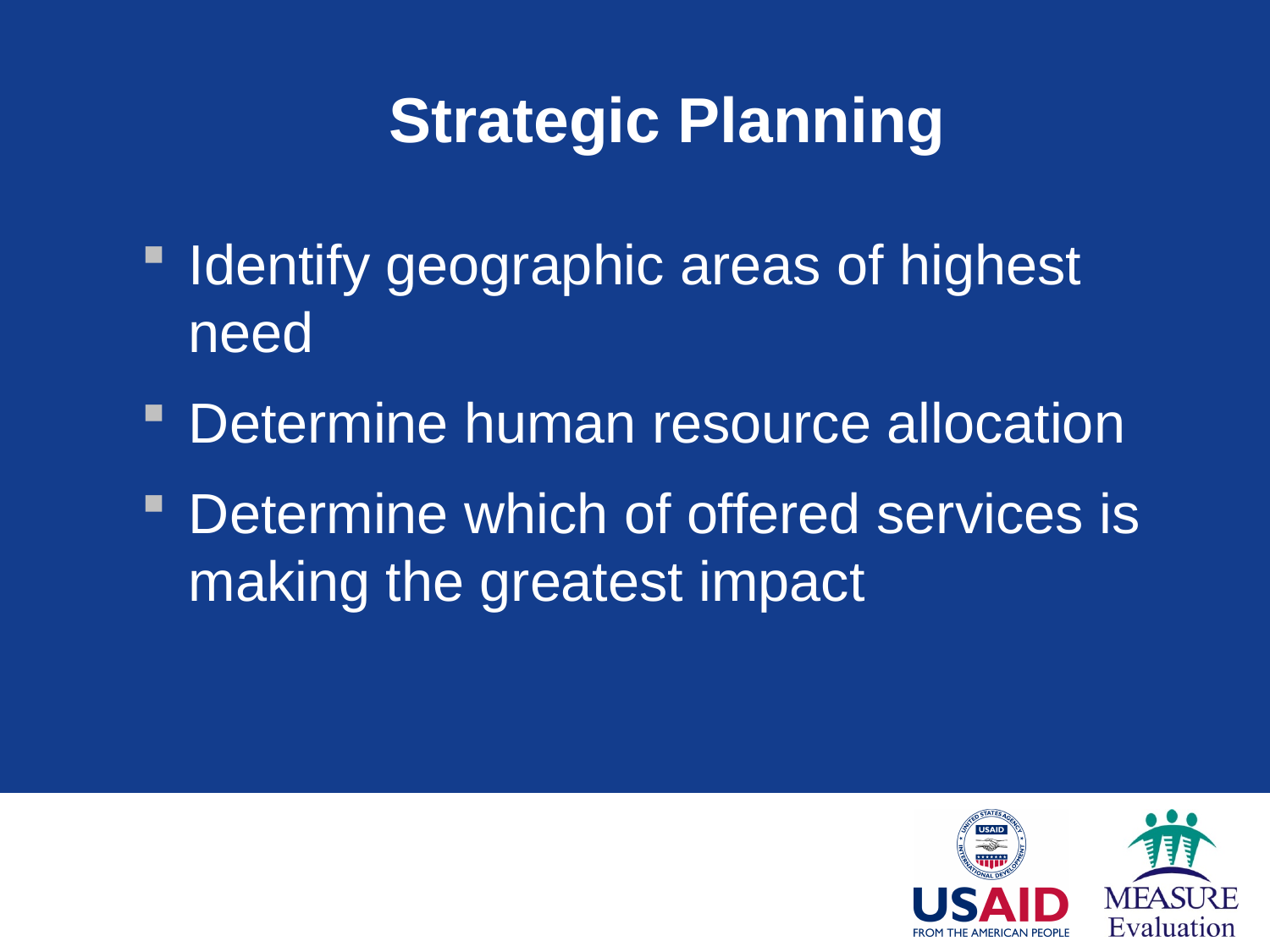

# Strategic Planning
Identify geographic areas of highest need
Determine human resource allocation
Determine which of offered services is making the greatest impact